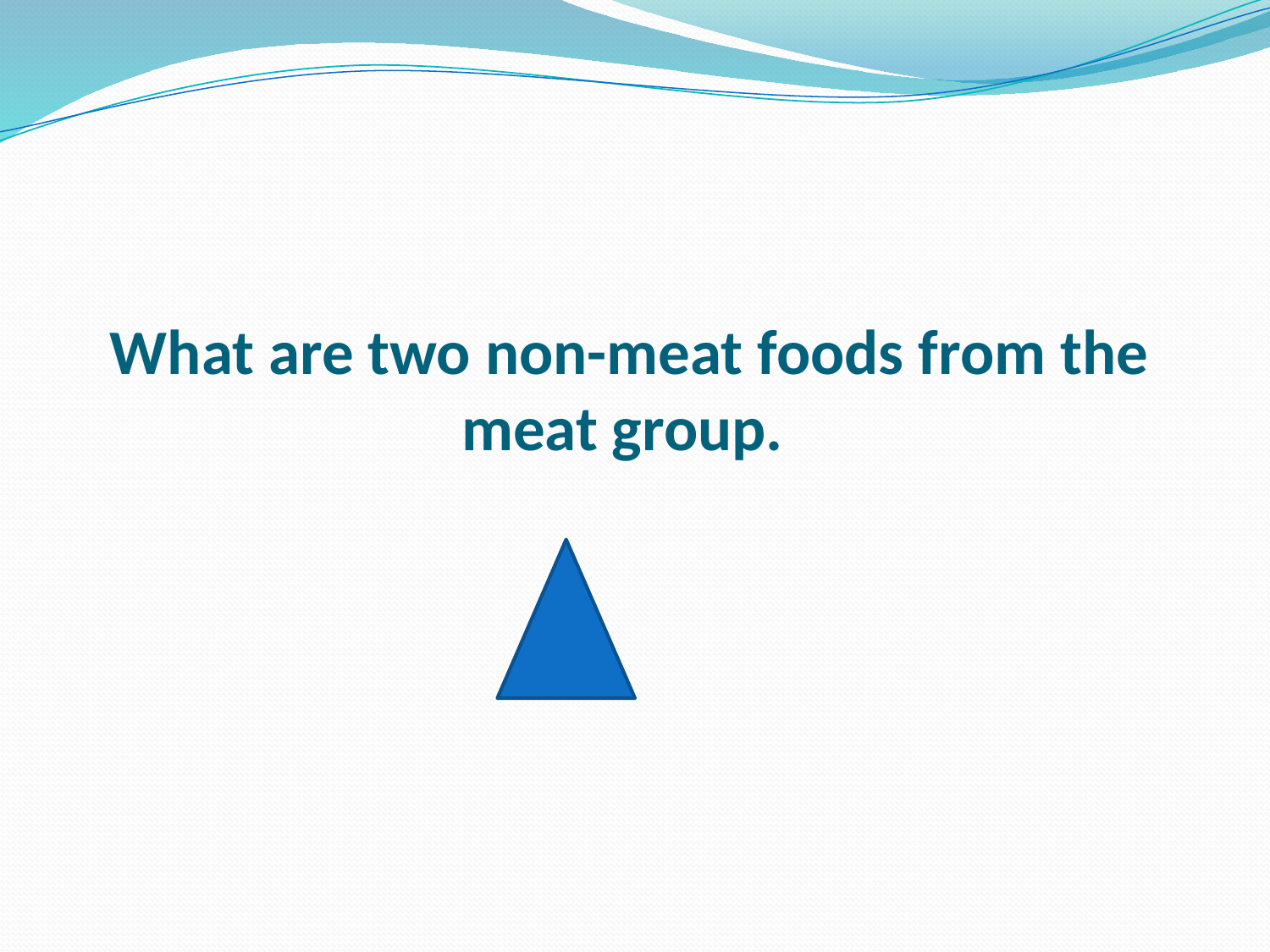

# What are two non-meat foods from the meat group.